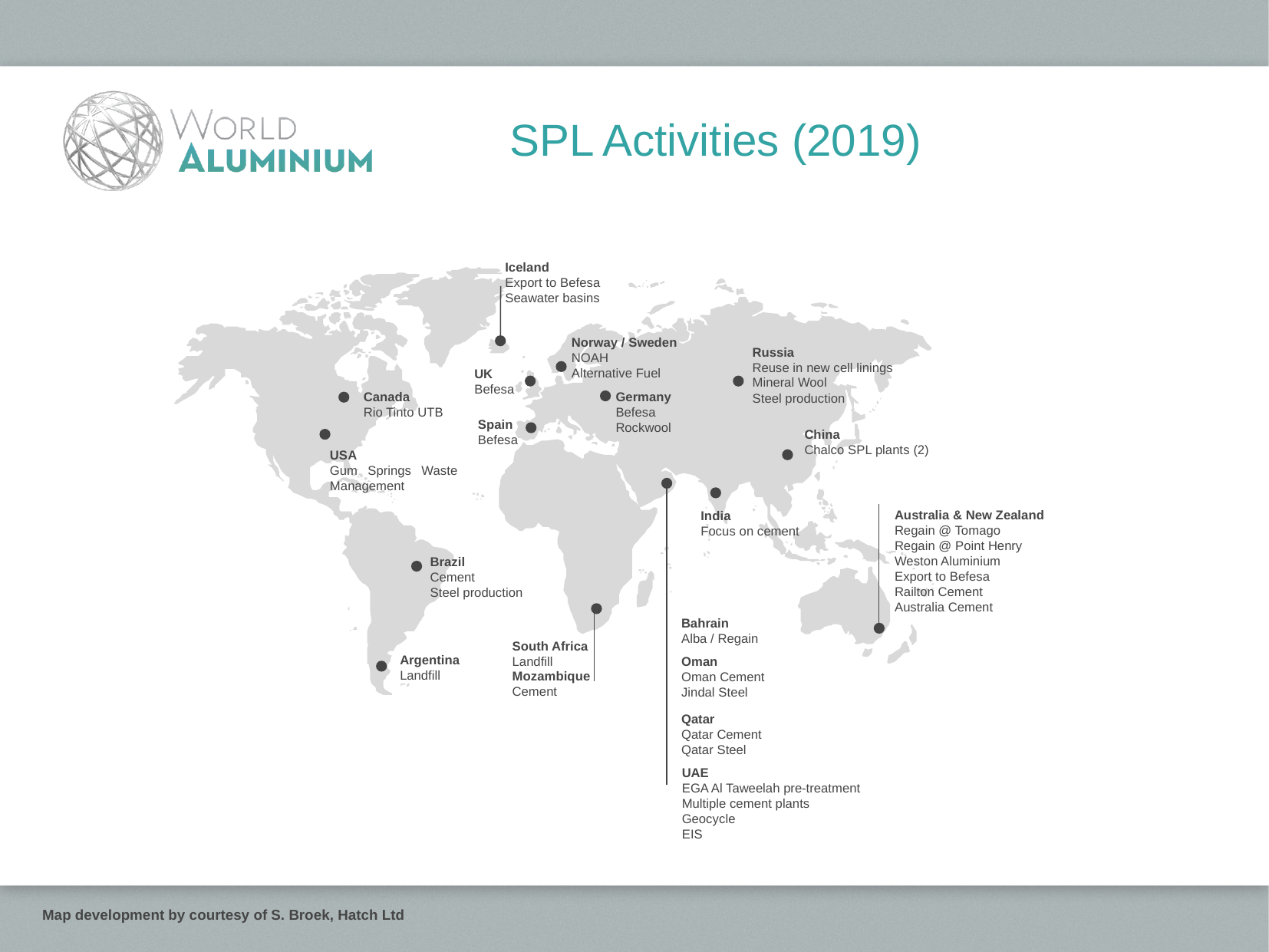

# SPL Activities (2019)

Iceland
Export to Befesa
Seawater basins

Norway / Sweden
NOAH
Alternative Fuel

Russia
Reuse in new cell linings
Mineral Wool
Steel production
UK
Befesa

Canada
Rio Tinto UTB
Germany
Befesa
Rockwool

Spain
Befesa
China
Chalco SPL plants (2)

USA
Gum Springs Waste Management

Australia & New Zealand
Regain @ Tomago
Regain @ Point Henry
Weston Aluminium
Export to Befesa
Railton Cement
Australia Cement
India
Focus on cement
Brazil
Cement
Steel production

Bahrain
Alba / Regain

South Africa
Landfill
Mozambique
Cement
Argentina
Landfill
Oman
Oman Cement
Jindal Steel

Qatar
Qatar Cement
Qatar Steel
UAE
EGA Al Taweelah pre-treatment
Multiple cement plants
Geocycle
EIS
Map development by courtesy of S. Broek, Hatch Ltd